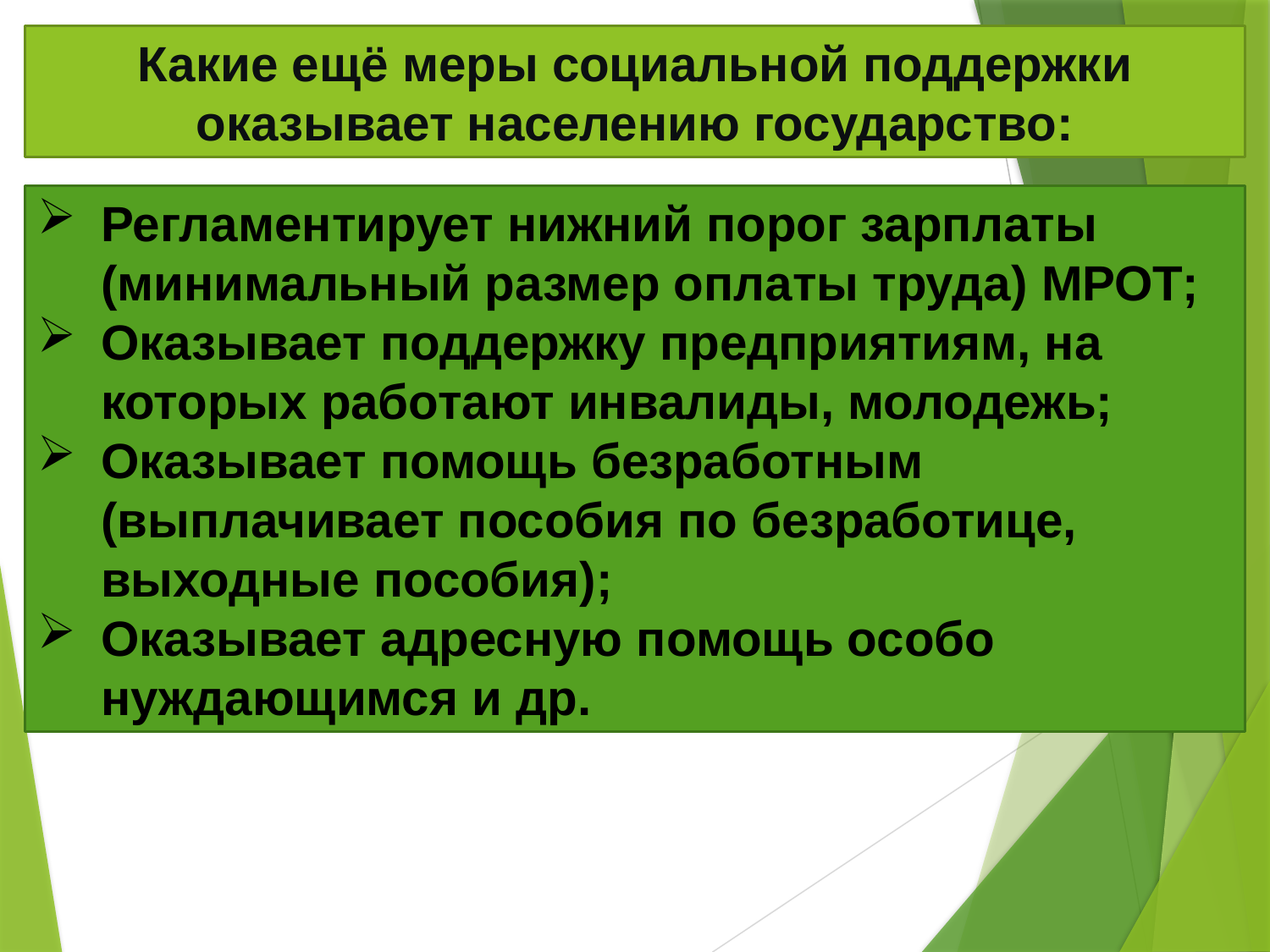

Какие ещё меры социальной поддержки оказывает населению государство:
Регламентирует нижний порог зарплаты (минимальный размер оплаты труда) МРОТ;
Оказывает поддержку предприятиям, на которых работают инвалиды, молодежь;
Оказывает помощь безработным (выплачивает пособия по безработице, выходные пособия);
Оказывает адресную помощь особо нуждающимся и др.